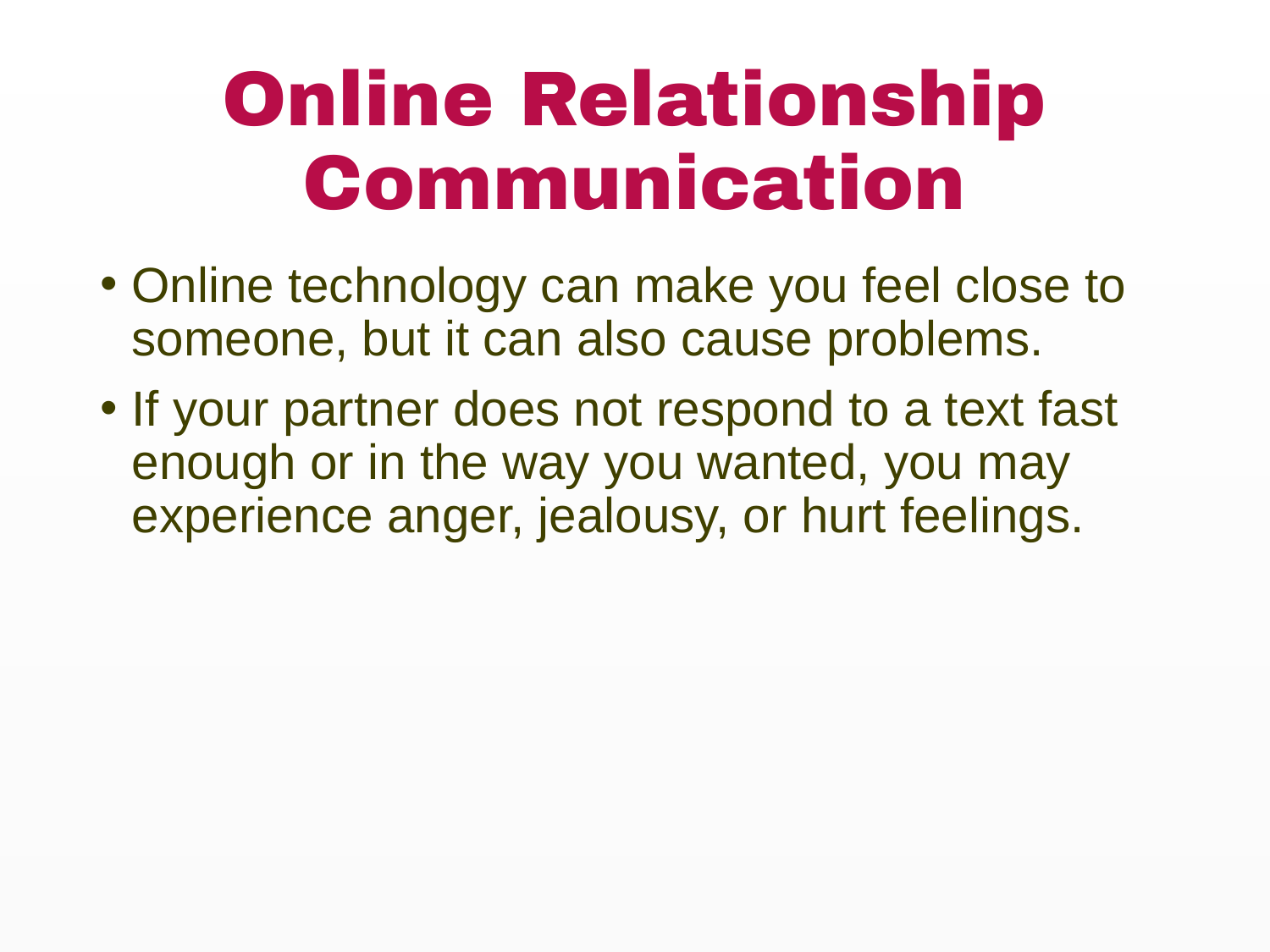

# Online Relationship Communication
Online technology can make you feel close to someone, but it can also cause problems.
If your partner does not respond to a text fast enough or in the way you wanted, you may experience anger, jealousy, or hurt feelings.